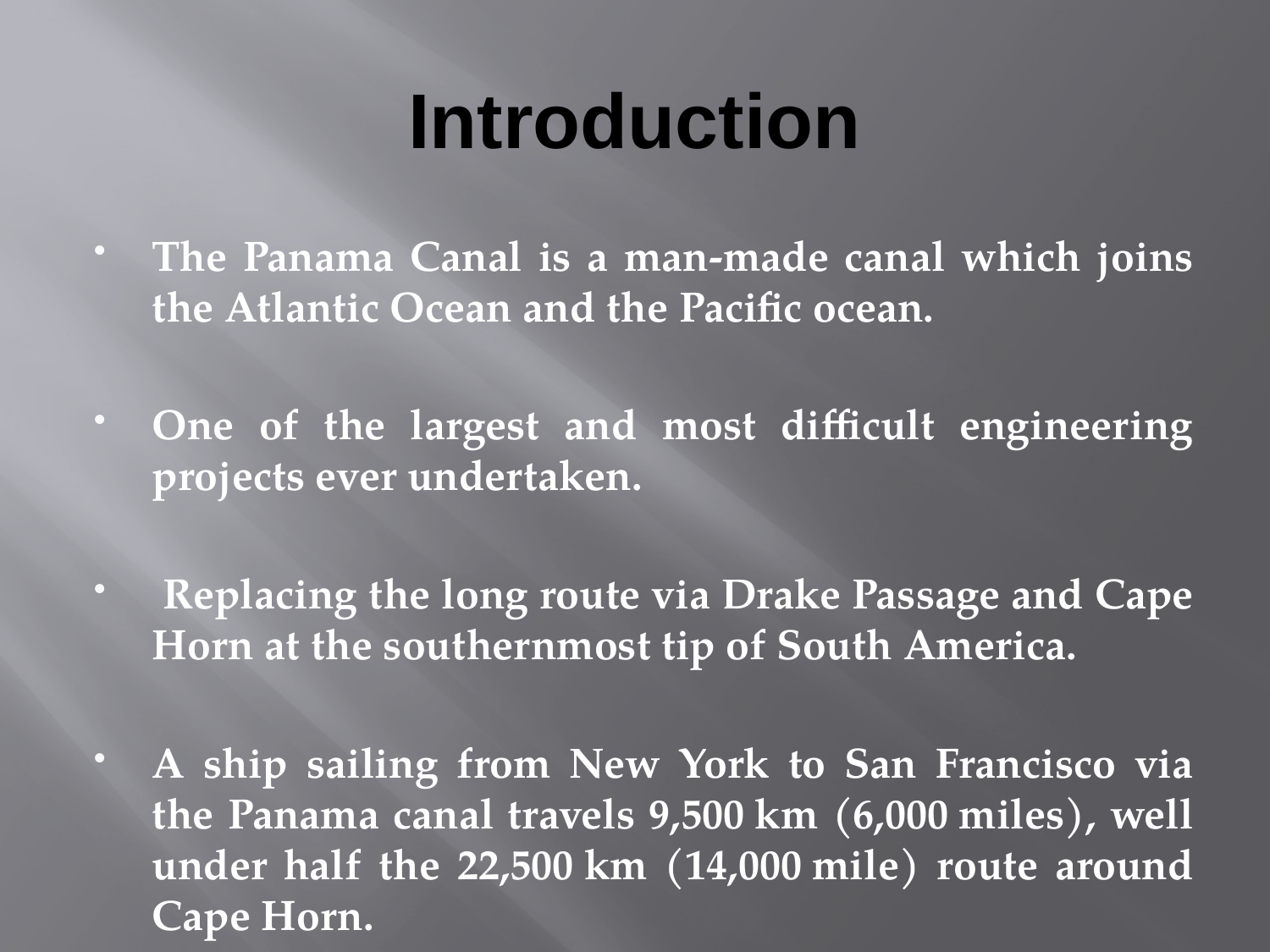

# Introduction
The Panama Canal is a man-made canal which joins the Atlantic Ocean and the Pacific ocean.

One of the largest and most difficult engineering projects ever undertaken.

 Replacing the long route via Drake Passage and Cape Horn at the southernmost tip of South America.

A ship sailing from New York to San Francisco via the Panama canal travels 9,500 km (6,000 miles), well under half the 22,500 km (14,000 mile) route around Cape Horn.